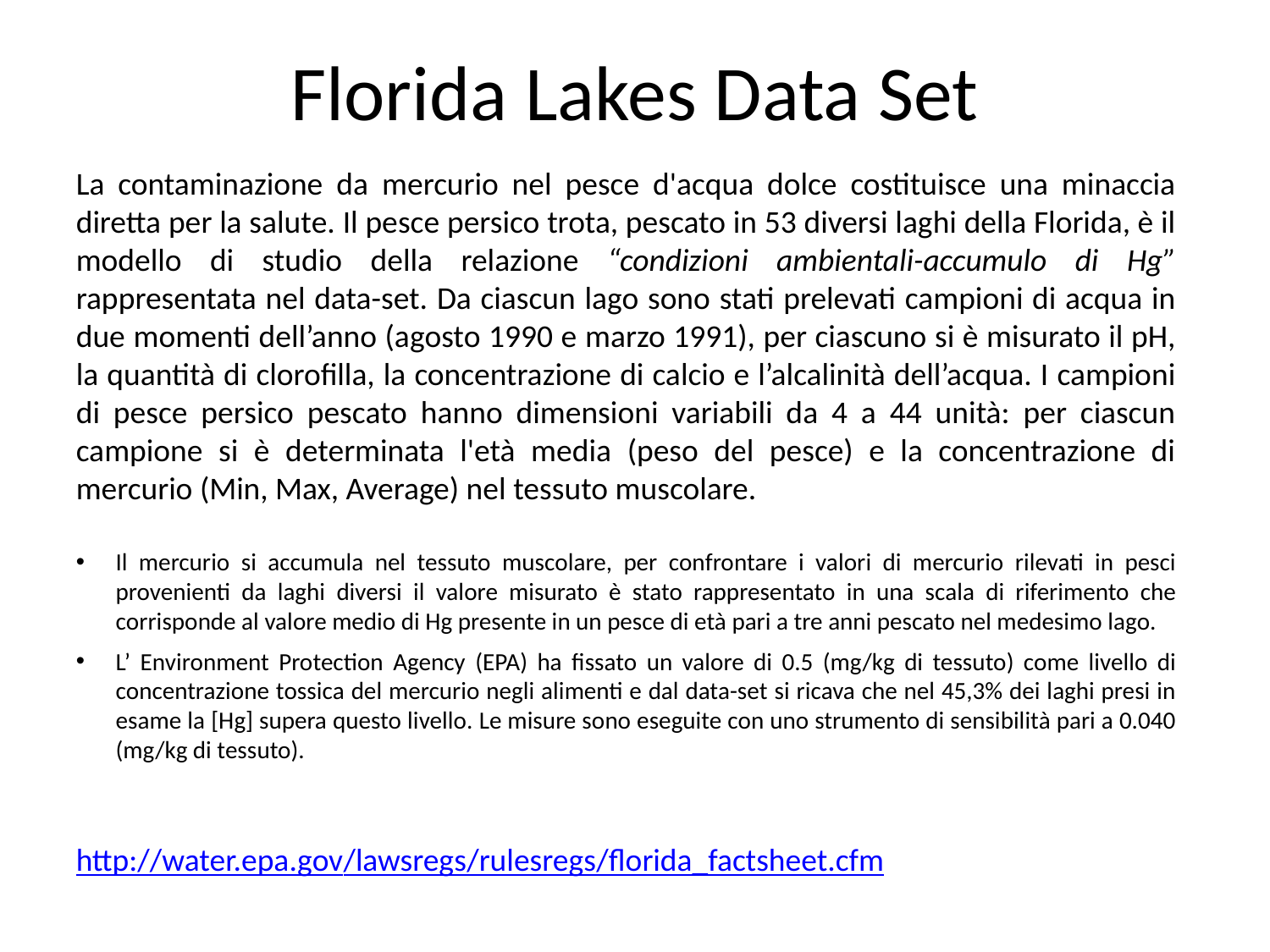

# Florida Lakes Data Set
La contaminazione da mercurio nel pesce d'acqua dolce costituisce una minaccia diretta per la salute. Il pesce persico trota, pescato in 53 diversi laghi della Florida, è il modello di studio della relazione “condizioni ambientali-accumulo di Hg” rappresentata nel data-set. Da ciascun lago sono stati prelevati campioni di acqua in due momenti dell’anno (agosto 1990 e marzo 1991), per ciascuno si è misurato il pH, la quantità di clorofilla, la concentrazione di calcio e l’alcalinità dell’acqua. I campioni di pesce persico pescato hanno dimensioni variabili da 4 a 44 unità: per ciascun campione si è determinata l'età media (peso del pesce) e la concentrazione di mercurio (Min, Max, Average) nel tessuto muscolare.
Il mercurio si accumula nel tessuto muscolare, per confrontare i valori di mercurio rilevati in pesci provenienti da laghi diversi il valore misurato è stato rappresentato in una scala di riferimento che corrisponde al valore medio di Hg presente in un pesce di età pari a tre anni pescato nel medesimo lago.
L’ Environment Protection Agency (EPA) ha fissato un valore di 0.5 (mg/kg di tessuto) come livello di concentrazione tossica del mercurio negli alimenti e dal data-set si ricava che nel 45,3% dei laghi presi in esame la [Hg] supera questo livello. Le misure sono eseguite con uno strumento di sensibilità pari a 0.040 (mg/kg di tessuto).
http://water.epa.gov/lawsregs/rulesregs/florida_factsheet.cfm